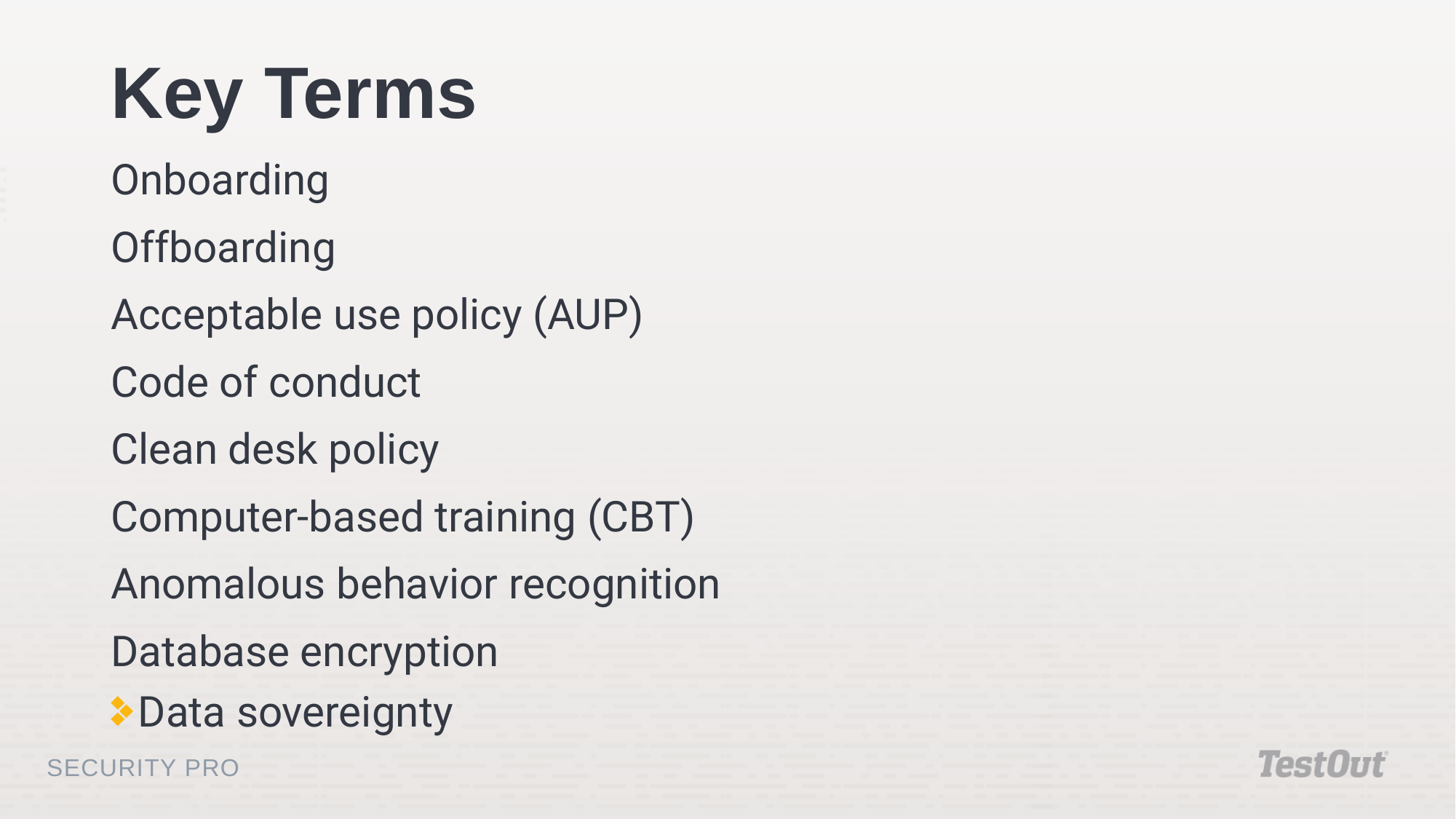

# Key Terms
Onboarding
Offboarding
Acceptable use policy (AUP)
Code of conduct
Clean desk policy
Computer-based training (CBT)
Anomalous behavior recognition
Database encryption
Data sovereignty
Security Pro